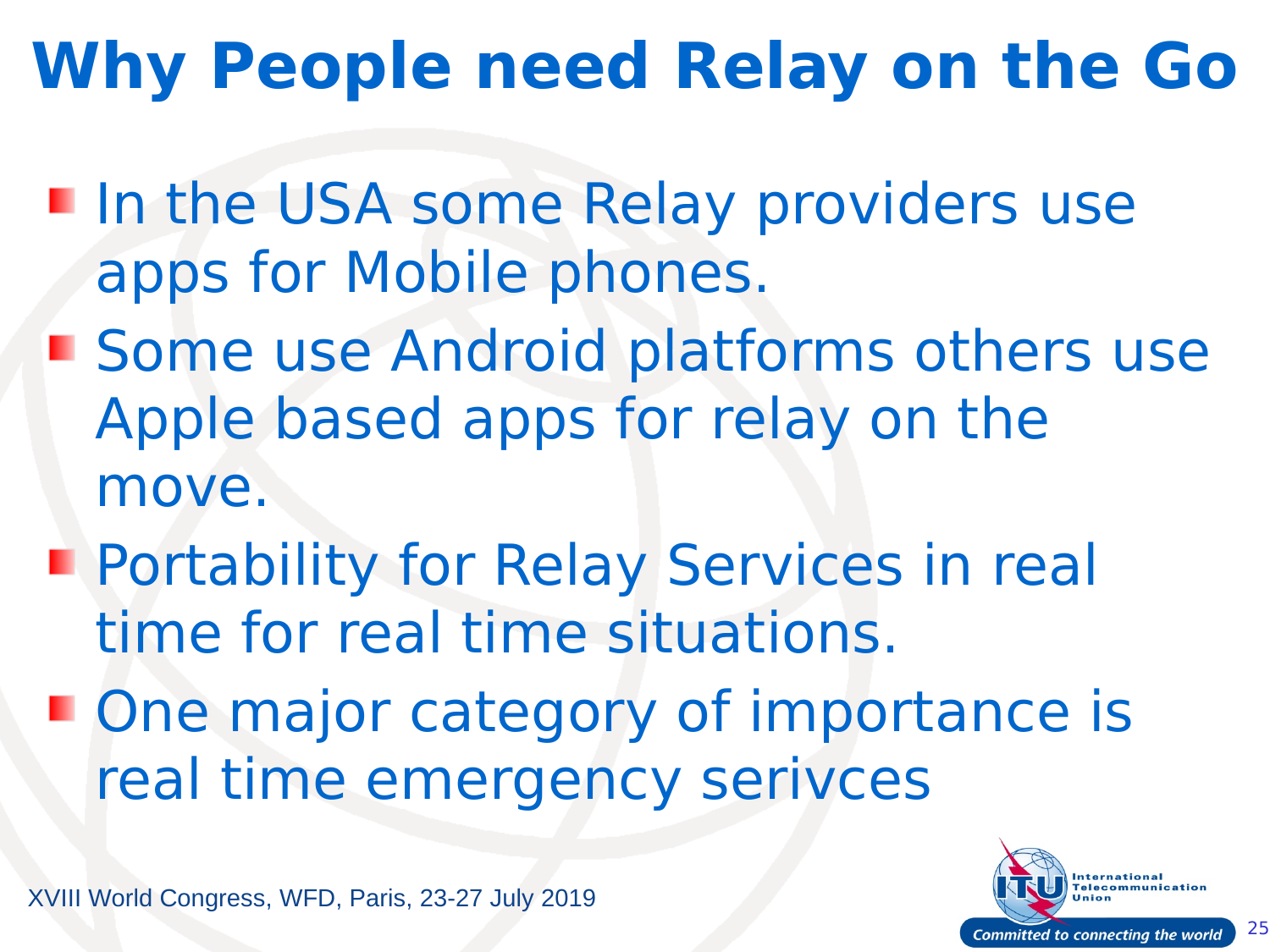

# Why People need Relay on the Go
In the USA some Relay providers use apps for Mobile phones.
Some use Android platforms others use Apple based apps for relay on the move.
Portability for Relay Services in real time for real time situations.
One major category of importance is real time emergency serivces

XVIII World Congress, WFD, Paris, 23-27 July 2019
25